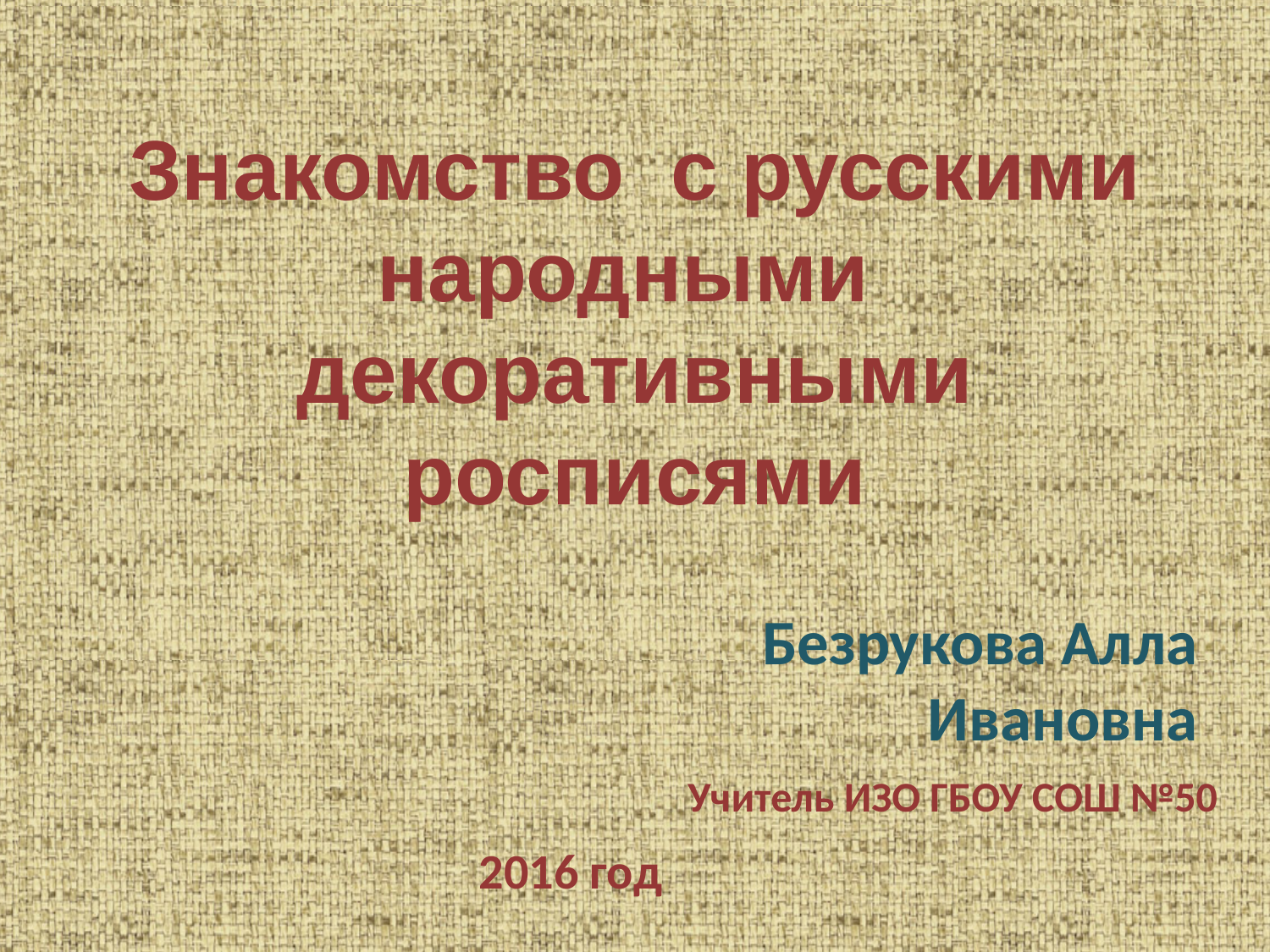

Знакомство  с русскими народными  декоративными росписями
Безрукова Алла Ивановна
Учитель ИЗО ГБОУ СОШ №50
2016 год